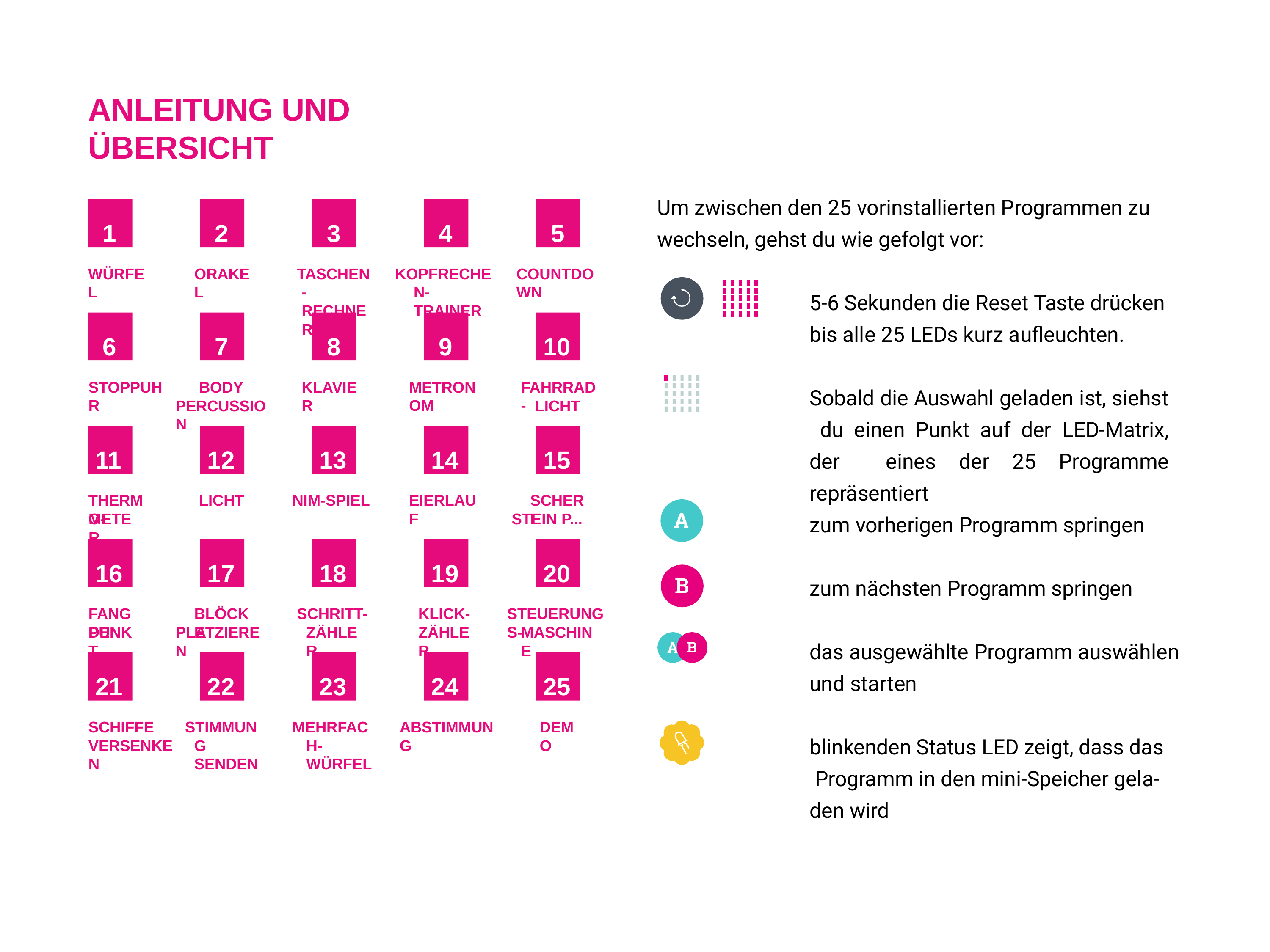

# ANLEITUNG UND ÜBERSICHT
Um zwischen den 25 vorinstallierten Programmen zu
wechseln, gehst du wie gefolgt vor:
1
2
3
4
5
WÜRFEL
ORAKEL
TASCHEN-  RECHNER
KOPFRECHEN-  TRAINER
COUNTDOWN

5-6 Sekunden die Reset Taste drücken
bis alle 25 LEDs kurz aufleuchten.
6
7
8
9
10

STOPPUHR
BODY-
KLAVIER
METRONOM
FAHRRAD-
Sobald die Auswahl geladen ist, siehst  du einen Punkt auf der LED-Matrix, der  eines der 25 Programme repräsentiert
PERCUSSION
LICHT
11
12
13
14
15
SCHERE
EIERLAUF
NIM-SPIEL
LICHT
THERMO-

STEIN P...
METER
zum vorherigen Programm springen
16
17
18
19
20

zum nächsten Programm springen
KLICK-
SCHRITT-
BLÖCKE
FANG DEN
STEUERUNGS-
ZÄHLER
ZÄHLER
PLATZIEREN
PUNKT
MASCHINE
das ausgewählte Programm auswählen
und starten

21
22
23
24
25
SCHIFFE  VERSENKEN
STIMMUNG  SENDEN
MEHRFACH-  WÜRFEL
ABSTIMMUNG
DEMO

blinkenden Status LED zeigt, dass das  Programm in den mini-Speicher gela-  den wird